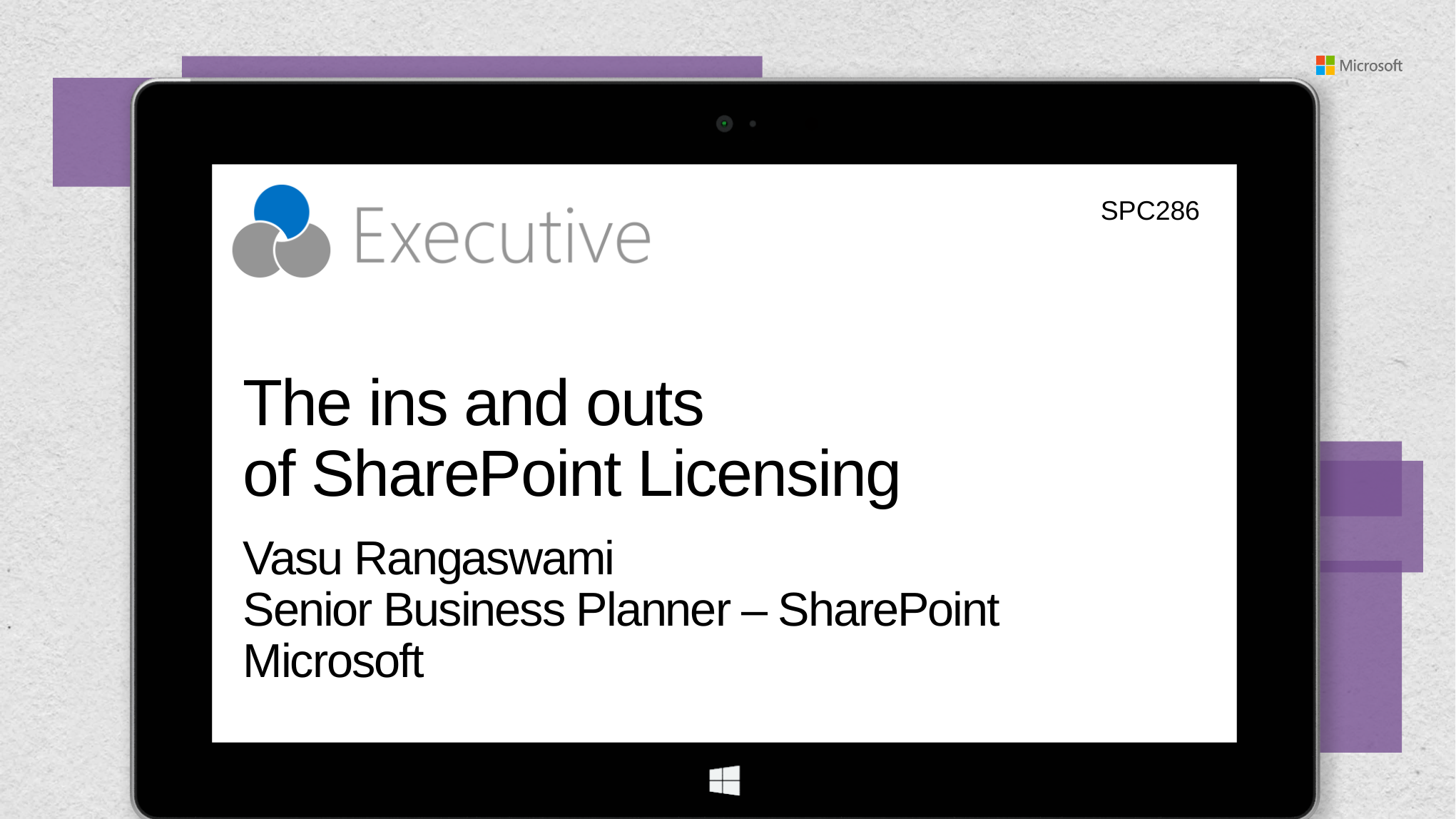

SPC286
# The ins and outs of SharePoint Licensing
Vasu Rangaswami
Senior Business Planner – SharePoint
Microsoft